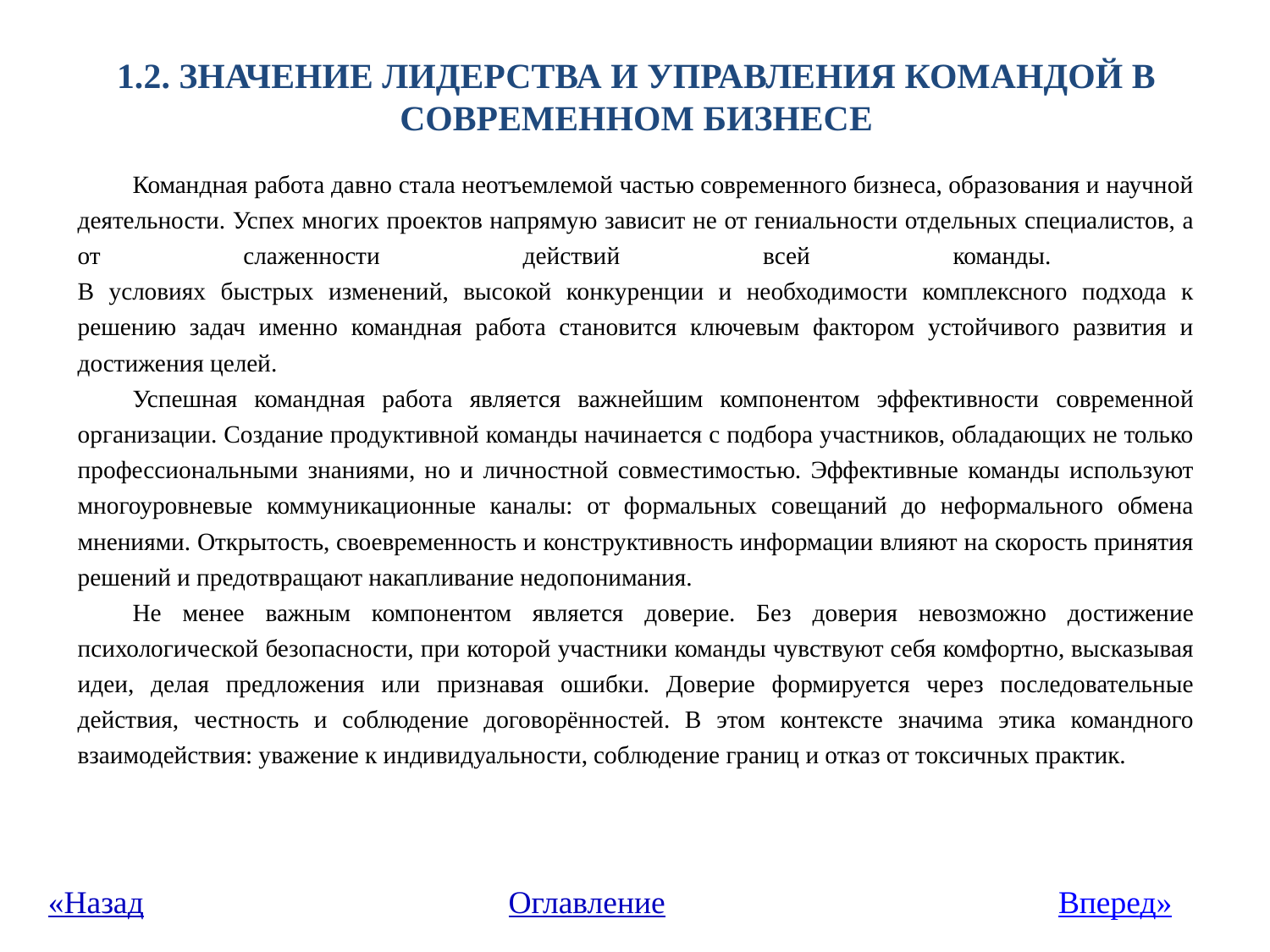

# 1.2. Значение лидерства и управления командой в современном бизнесе
Командная работа давно стала неотъемлемой частью современного бизнеса, образования и научной деятельности. Успех многих проектов напрямую зависит не от гениальности отдельных специалистов, а от слаженности действий всей команды.
В условиях быстрых изменений, высокой конкуренции и необходимости комплексного подхода к решению задач именно командная работа становится ключевым фактором устойчивого развития и достижения целей.
Успешная командная работа является важнейшим компонентом эффективности современной организации. Создание продуктивной команды начинается с подбора участников, обладающих не только профессиональными знаниями, но и личностной совместимостью. Эффективные команды используют многоуровневые коммуникационные каналы: от формальных совещаний до неформального обмена мнениями. Открытость, своевременность и конструктивность информации влияют на скорость принятия решений и предотвращают накапливание недопонимания.
Не менее важным компонентом является доверие. Без доверия невозможно достижение психологической безопасности, при которой участники команды чувствуют себя комфортно, высказывая идеи, делая предложения или признавая ошибки. Доверие формируется через последовательные действия, честность и соблюдение договорённостей. В этом контексте значима этика командного взаимодействия: уважение к индивидуальности, соблюдение границ и отказ от токсичных практик.

«Назад
Оглавление
Вперед»